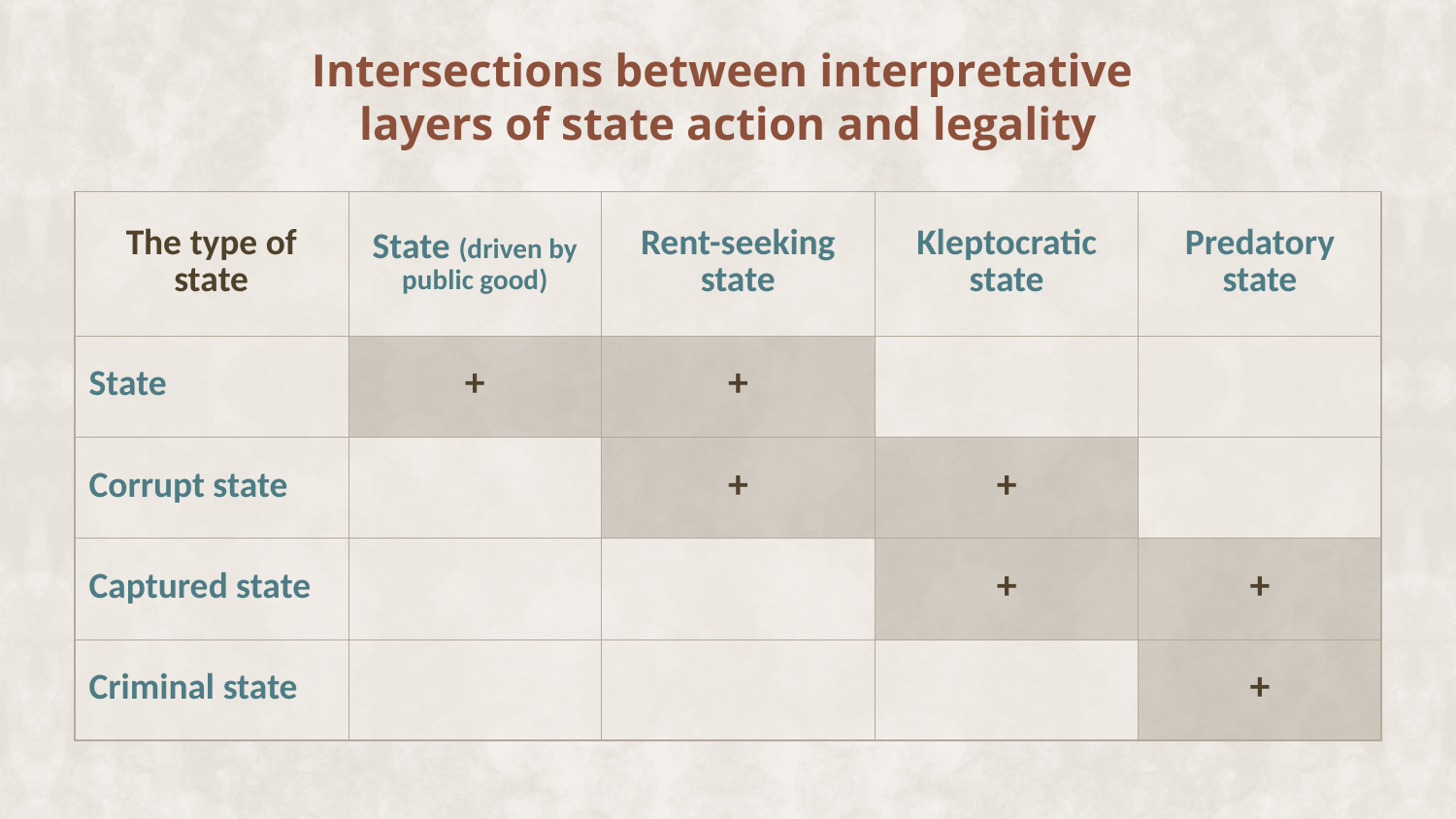

# Intersections between interpretative layers of state action and legality
| The type of state | State (driven by public good) | Rent-seeking state | Kleptocratic state | Predatory state |
| --- | --- | --- | --- | --- |
| State | + | + |  |  |
| Corrupt state |  | + | + |  |
| Captured state |  |  | + | + |
| Criminal state |  |  |  | + |